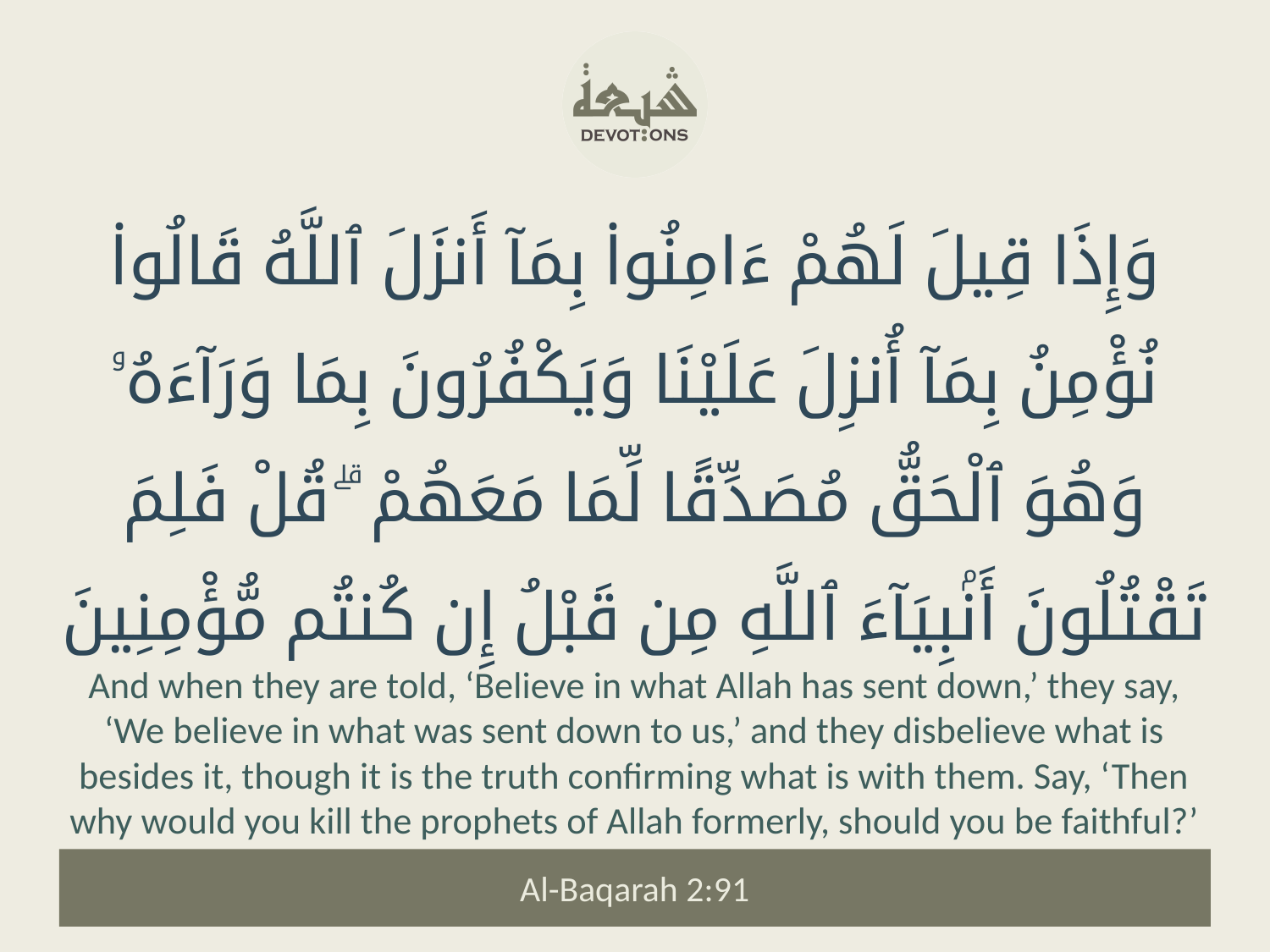

وَإِذَا قِيلَ لَهُمْ ءَامِنُوا۟ بِمَآ أَنزَلَ ٱللَّهُ قَالُوا۟ نُؤْمِنُ بِمَآ أُنزِلَ عَلَيْنَا وَيَكْفُرُونَ بِمَا وَرَآءَهُۥ وَهُوَ ٱلْحَقُّ مُصَدِّقًا لِّمَا مَعَهُمْ ۗ قُلْ فَلِمَ تَقْتُلُونَ أَنۢبِيَآءَ ٱللَّهِ مِن قَبْلُ إِن كُنتُم مُّؤْمِنِينَ
And when they are told, ‘Believe in what Allah has sent down,’ they say, ‘We believe in what was sent down to us,’ and they disbelieve what is besides it, though it is the truth confirming what is with them. Say, ‘Then why would you kill the prophets of Allah formerly, should you be faithful?’
Al-Baqarah 2:91